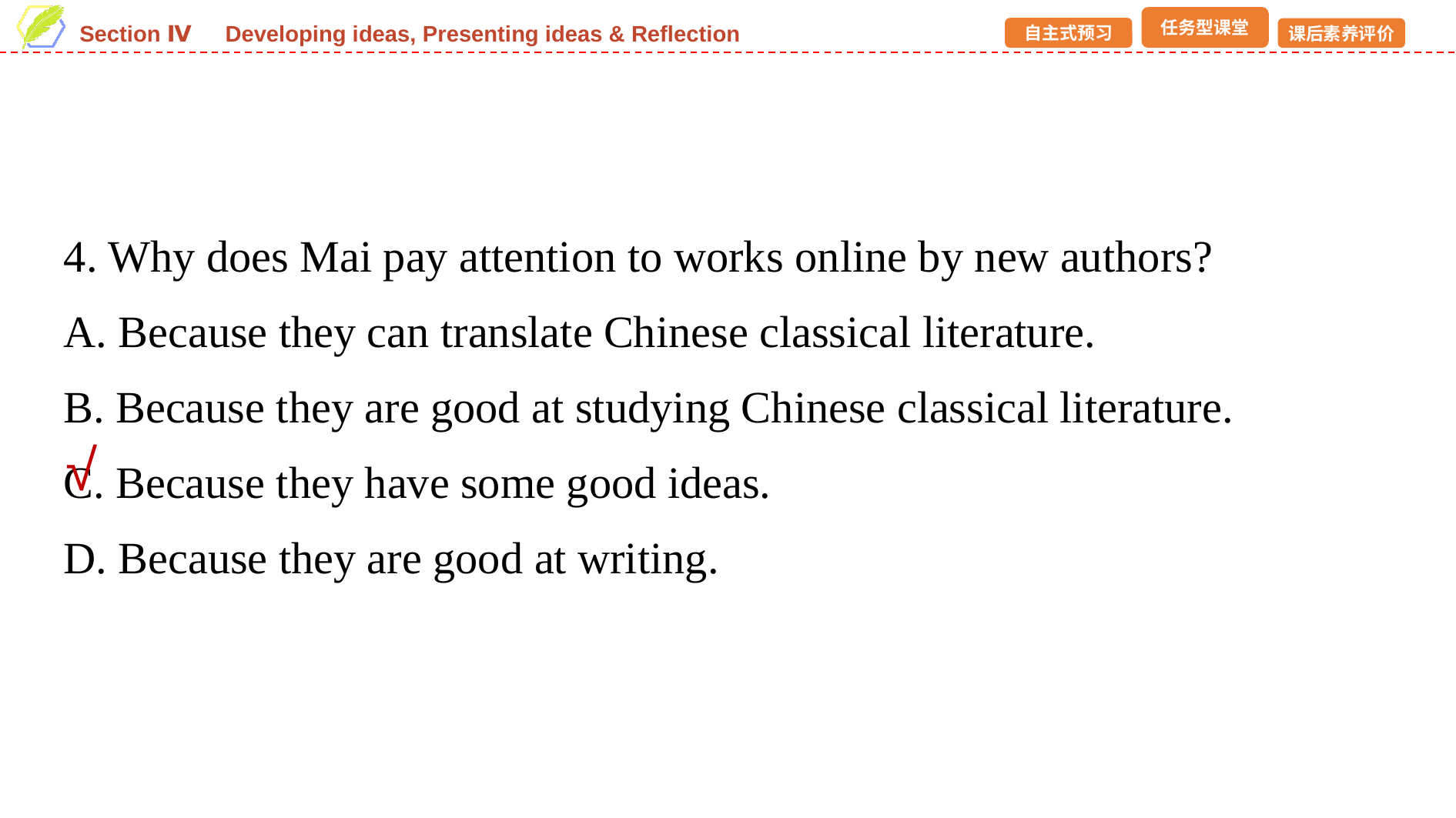

4. Why does Mai pay attention to works online by new authors?
A. Because they can translate Chinese classical literature.
B. Because they are good at studying Chinese classical literature.
C. Because they have some good ideas.
D. Because they are good at writing.
√